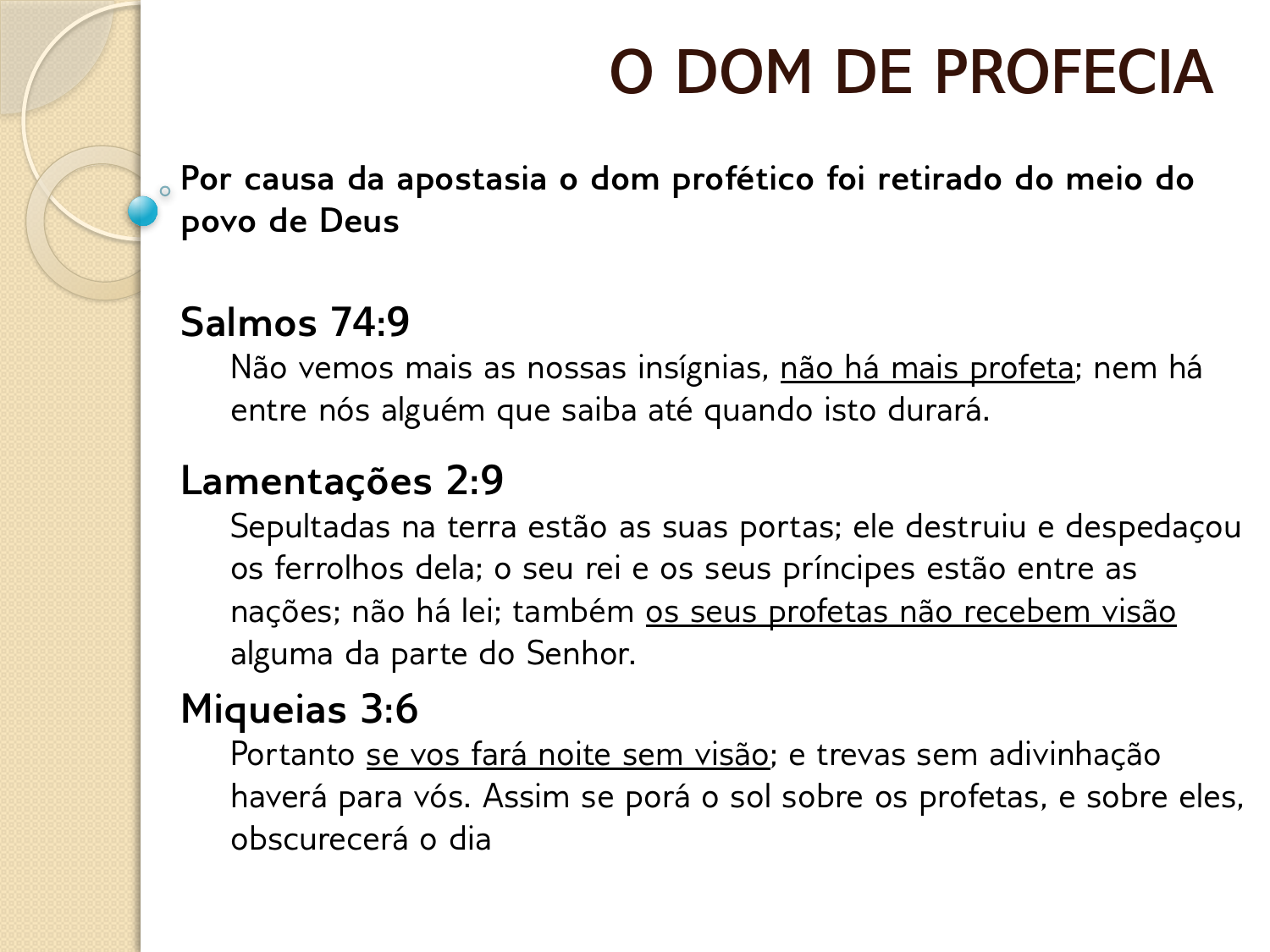

O DOM DE PROFECIA
Por causa da apostasia o dom profético foi retirado do meio do povo de Deus
Salmos 74:9
Não vemos mais as nossas insígnias, não há mais profeta; nem há entre nós alguém que saiba até quando isto durará.
Lamentações 2:9
Sepultadas na terra estão as suas portas; ele destruiu e despedaçou os ferrolhos dela; o seu rei e os seus príncipes estão entre as nações; não há lei; também os seus profetas não recebem visão alguma da parte do Senhor.
Miqueias 3:6
Portanto se vos fará noite sem visão; e trevas sem adivinhação haverá para vós. Assim se porá o sol sobre os profetas, e sobre eles, obscurecerá o dia